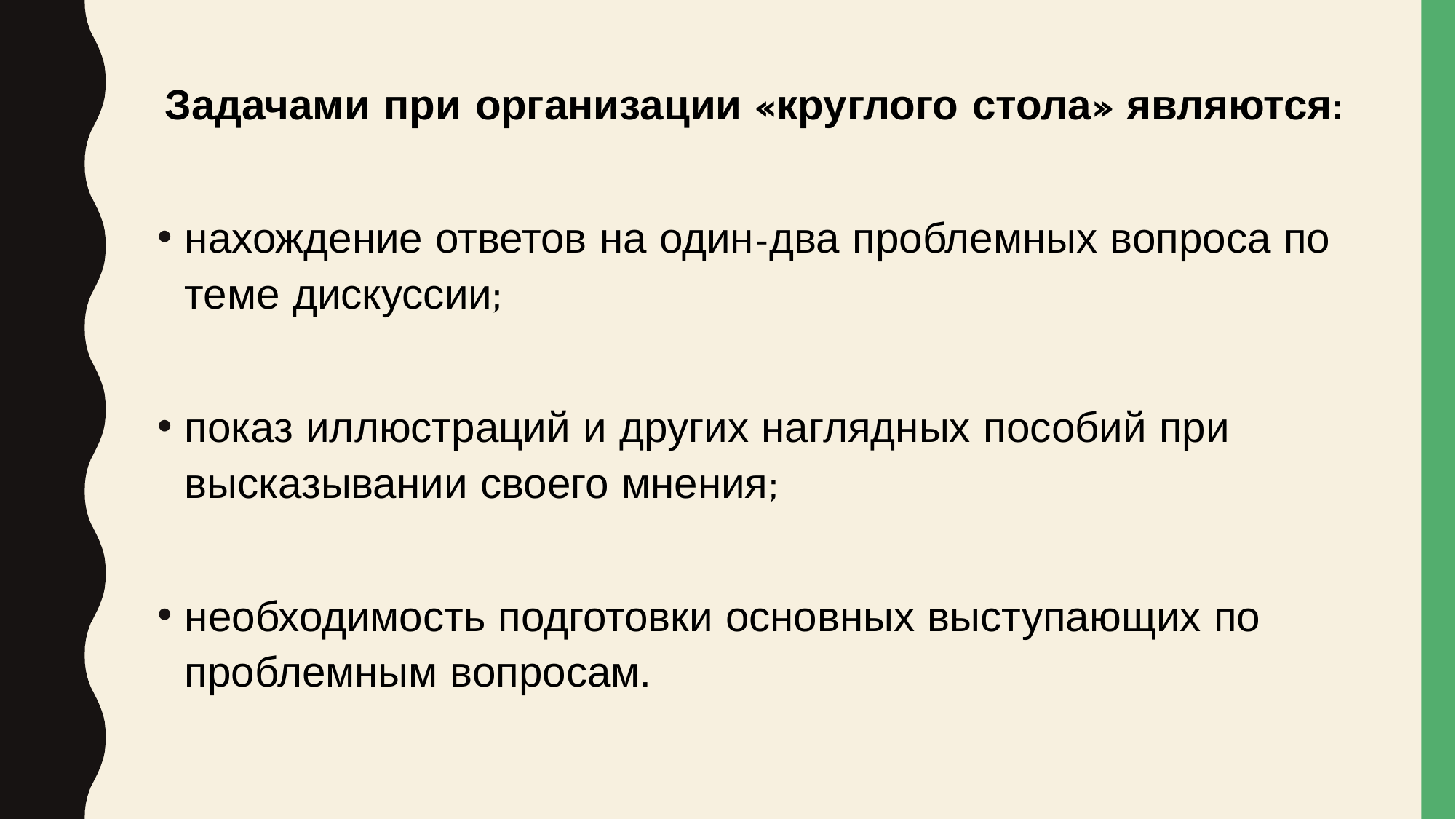

Задачами при организации «круглого стола» являются:

нахождение ответов на один-два проблемных вопроса по теме дискуссии;

показ иллюстраций и других наглядных пособий при высказывании своего мнения;

необходимость подготовки основных выступающих по проблемным вопросам.